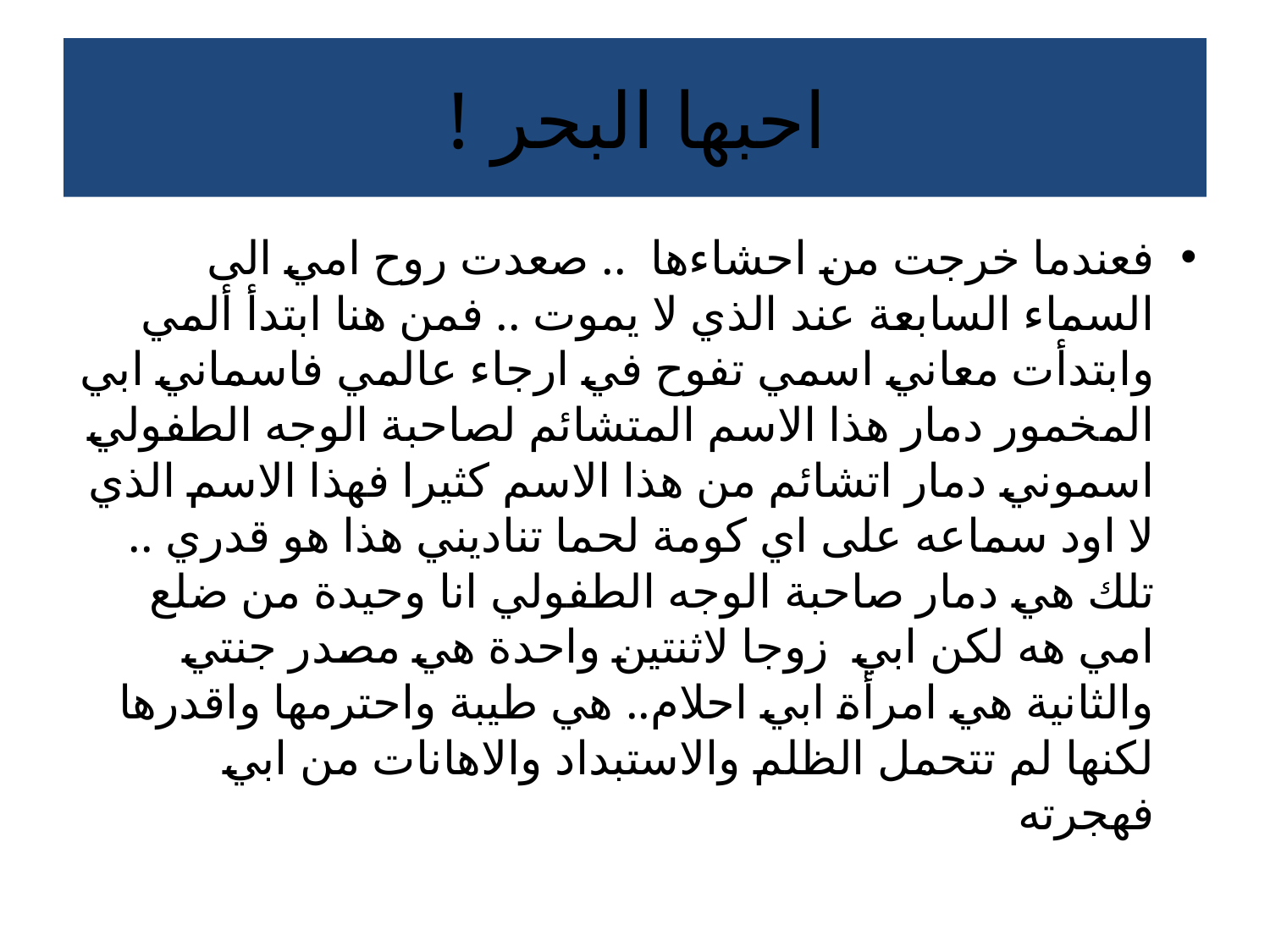

# احبها البحر !
فعندما خرجت من احشاءها  .. صعدت روح امي الى السماء السابعة عند الذي لا يموت .. فمن هنا ابتدأ ألمي وابتدأت معاني اسمي تفوح في ارجاء عالمي فاسماني ابي المخمور دمار هذا الاسم المتشائم لصاحبة الوجه الطفولي اسموني دمار اتشائم من هذا الاسم كثيرا فهذا الاسم الذي لا اود سماعه على اي كومة لحما تناديني هذا هو قدري .. تلك هي دمار صاحبة الوجه الطفولي انا وحيدة من ضلع امي هه لكن ابي  زوجا لاثنتين واحدة هي مصدر جنتي والثانية هي امرأة ابي احلام.. هي طيبة واحترمها واقدرها لكنها لم تتحمل الظلم والاستبداد والاهانات من ابي فهجرته